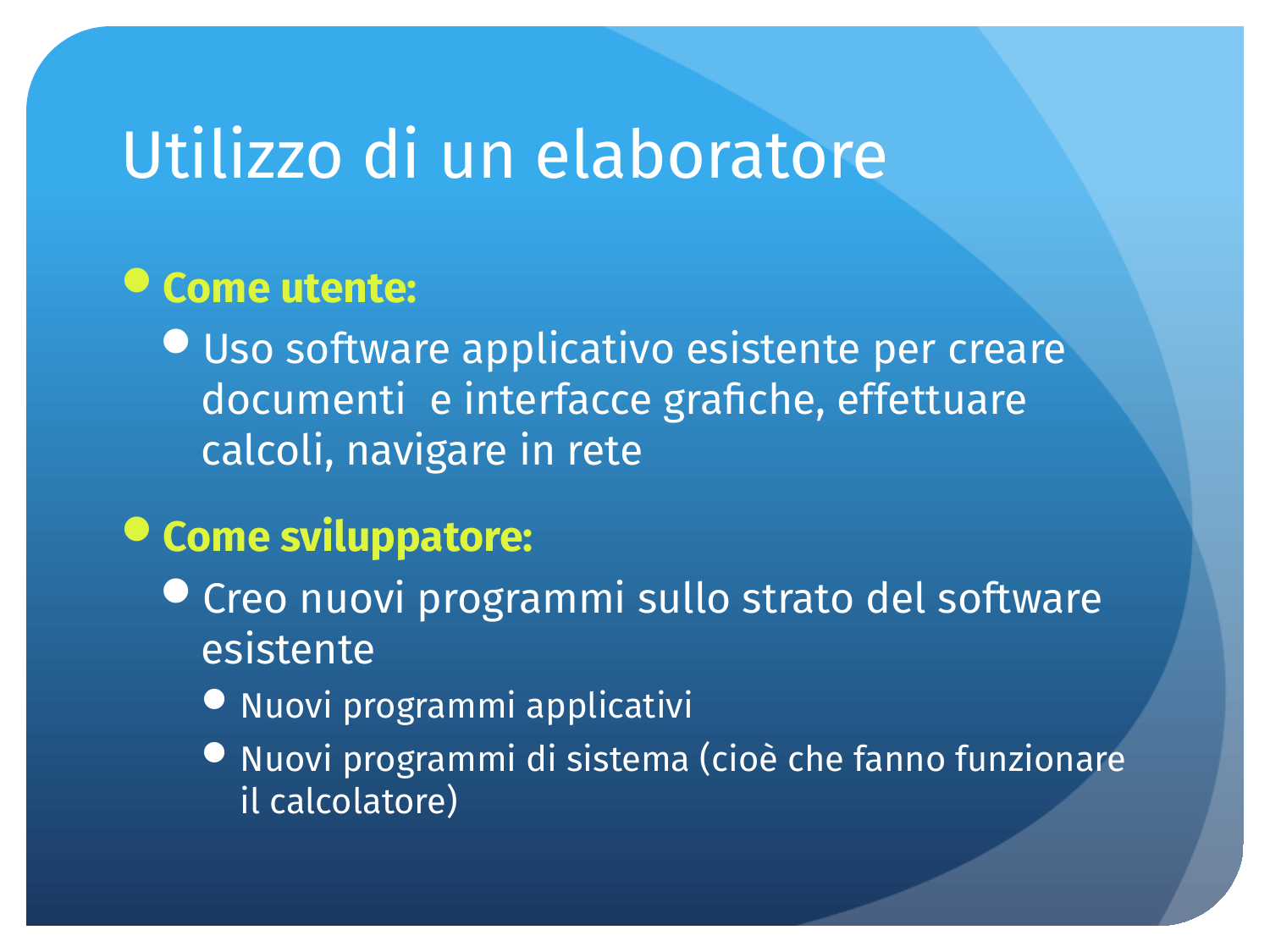

# Utilizzo di un elaboratore
Come utente:
Uso software applicativo esistente per creare documenti  e interfacce grafiche, effettuare calcoli, navigare in rete
Come sviluppatore:
Creo nuovi programmi sullo strato del software esistente
Nuovi programmi applicativi
Nuovi programmi di sistema (cioè che fanno funzionare il calcolatore)